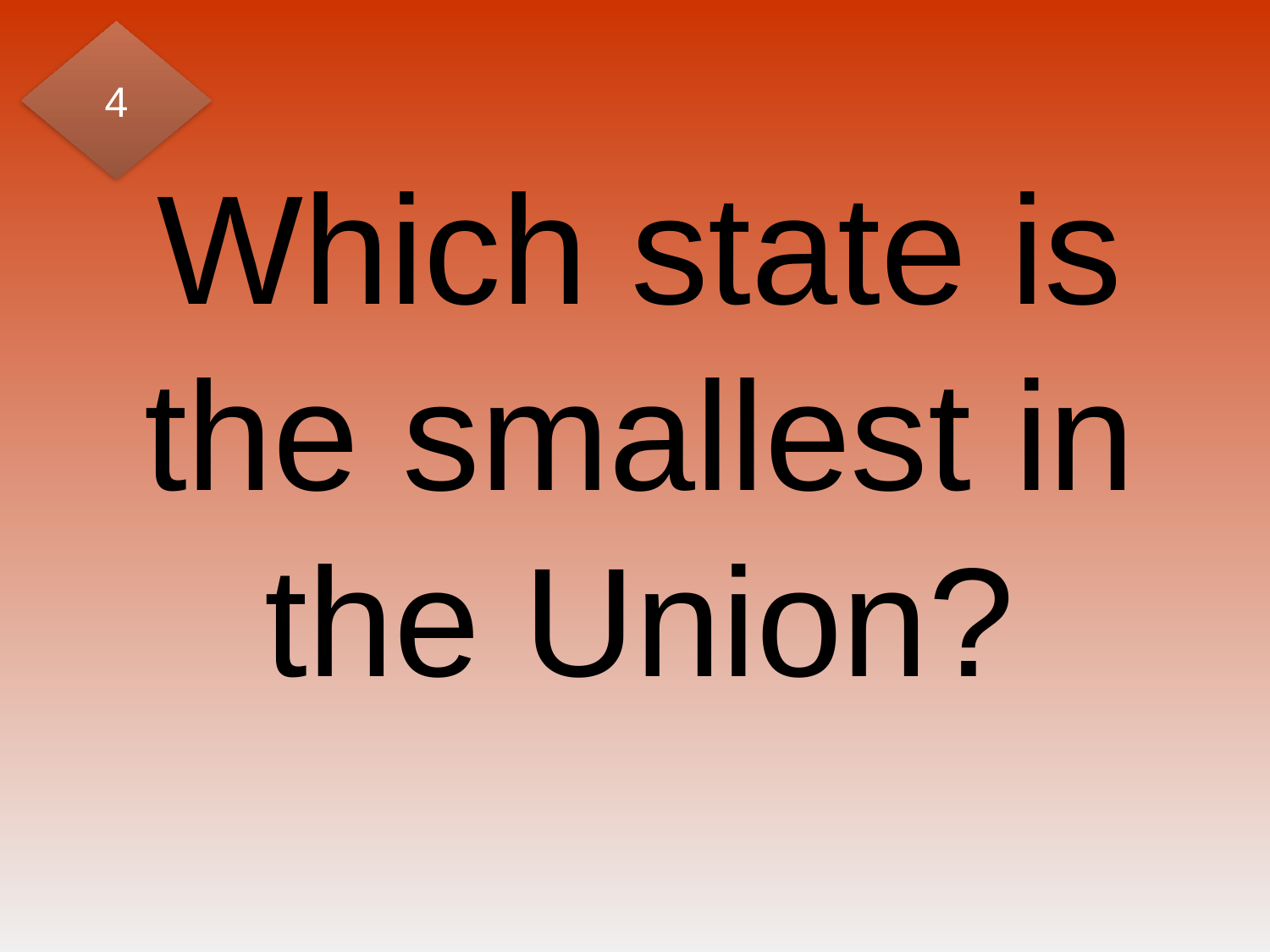

4
# Which state is the smallest in the Union?